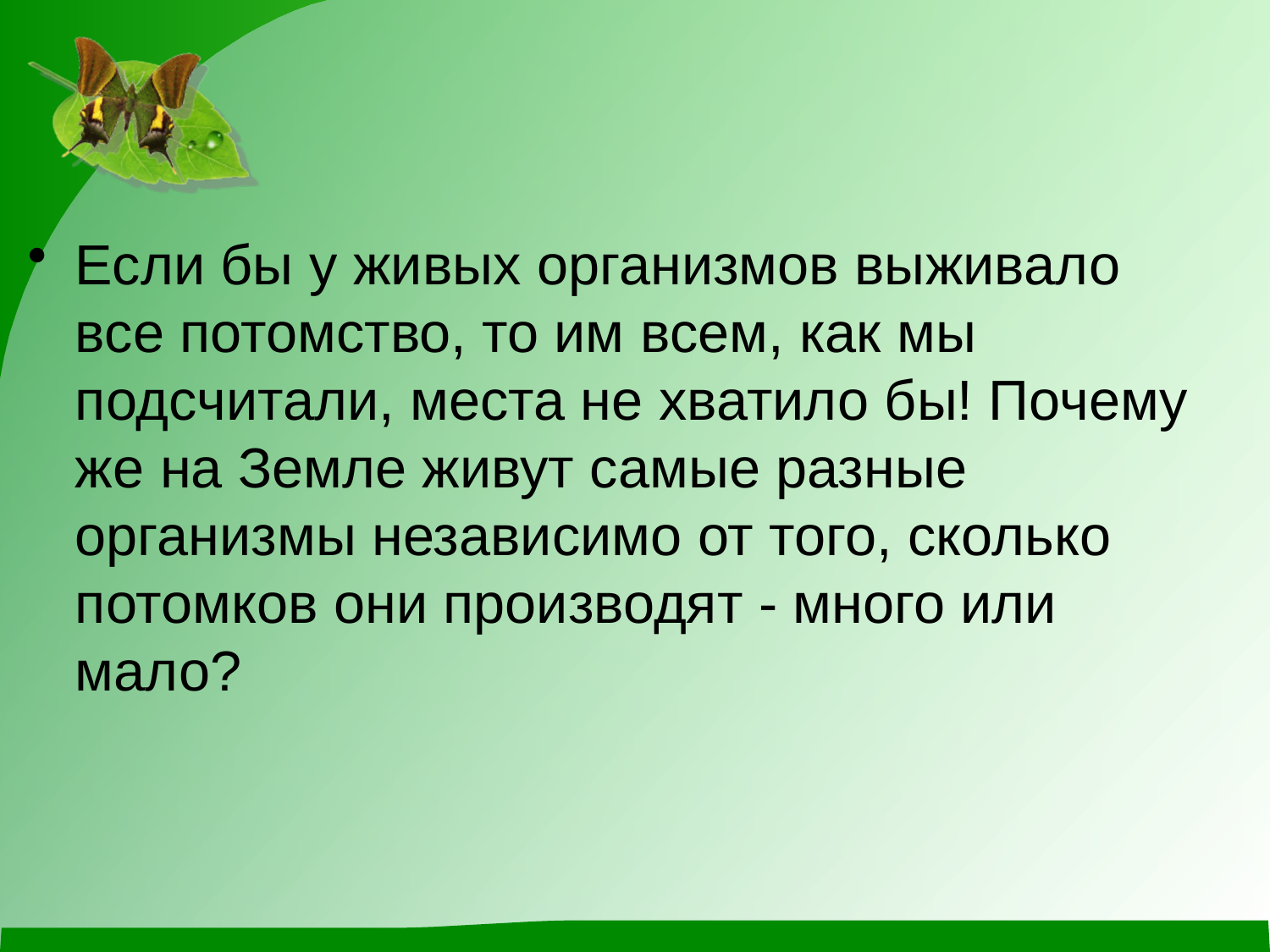

#
Если бы у живых организмов выживало все потомство, то им всем, как мы подсчитали, места не хватило бы! Почему же на Земле живут самые разные организмы независимо от того, сколько потомков они производят - много или мало?